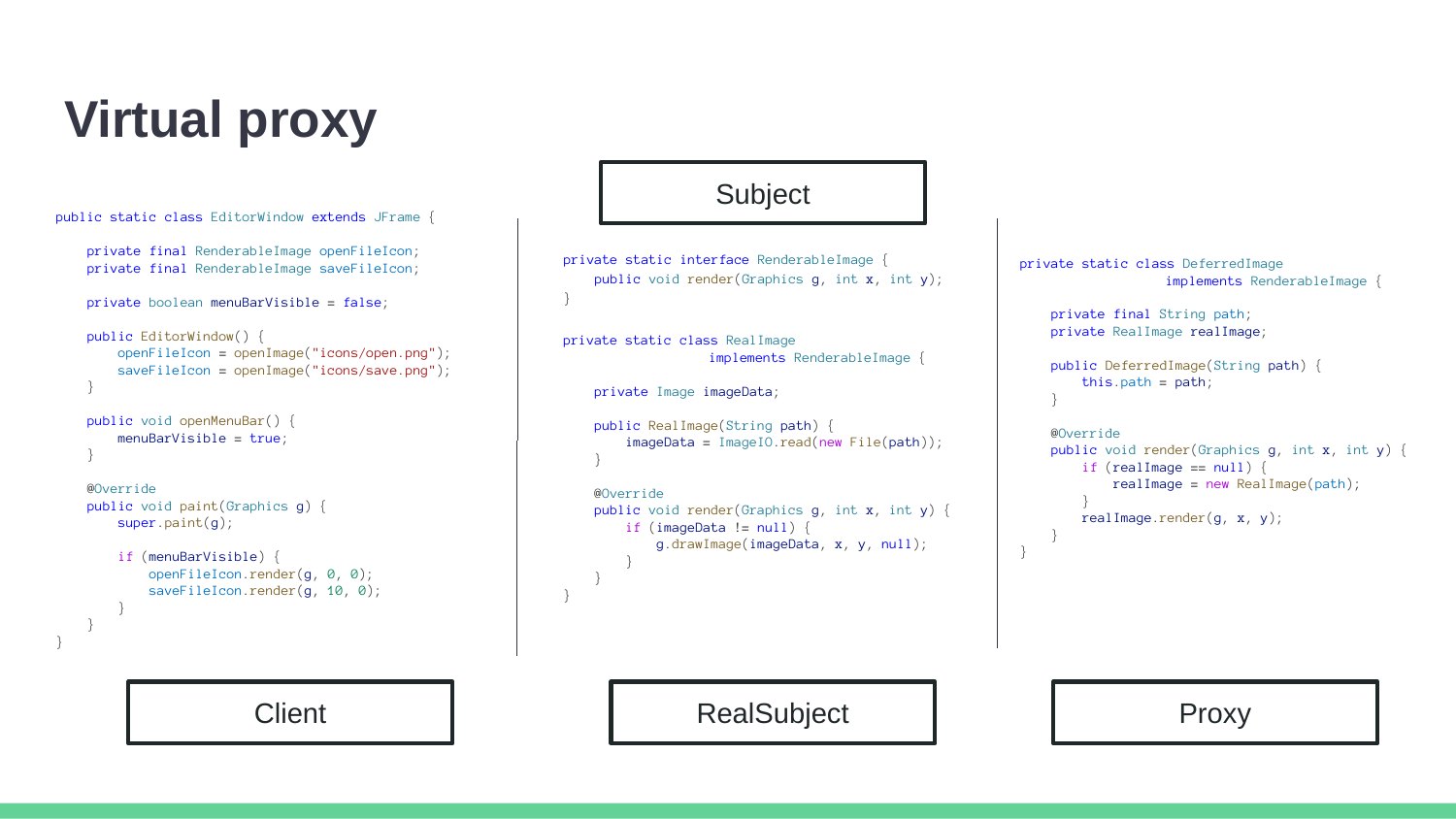

# Virtual proxy
Subject
public static class EditorWindow extends JFrame {
    private final RenderableImage openFileIcon;
    private final RenderableImage saveFileIcon;
    private boolean menuBarVisible = false;
    public EditorWindow() {
        openFileIcon = openImage("icons/open.png");
        saveFileIcon = openImage("icons/save.png");
    }
    public void openMenuBar() {
        menuBarVisible = true;
    }
    @Override
    public void paint(Graphics g) {
        super.paint(g);
        if (menuBarVisible) {
            openFileIcon.render(g, 0, 0);
            saveFileIcon.render(g, 10, 0);
        }
    }
}
private static interface RenderableImage {
    public void render(Graphics g, int x, int y);
}
private static class DeferredImage
	implements RenderableImage {
    private final String path;
    private RealImage realImage;
    public DeferredImage(String path) {
        this.path = path;
    }
    @Override
    public void render(Graphics g, int x, int y) {
        if (realImage == null) {
            realImage = new RealImage(path);
        }
        realImage.render(g, x, y);
    }
}

private static class RealImage
	implements RenderableImage {
    private Image imageData;
    public RealImage(String path) {
        imageData = ImageIO.read(new File(path));
    }
    @Override
    public void render(Graphics g, int x, int y) {
        if (imageData != null) {
            g.drawImage(imageData, x, y, null);
        }
    }
}
Client
RealSubject
Proxy